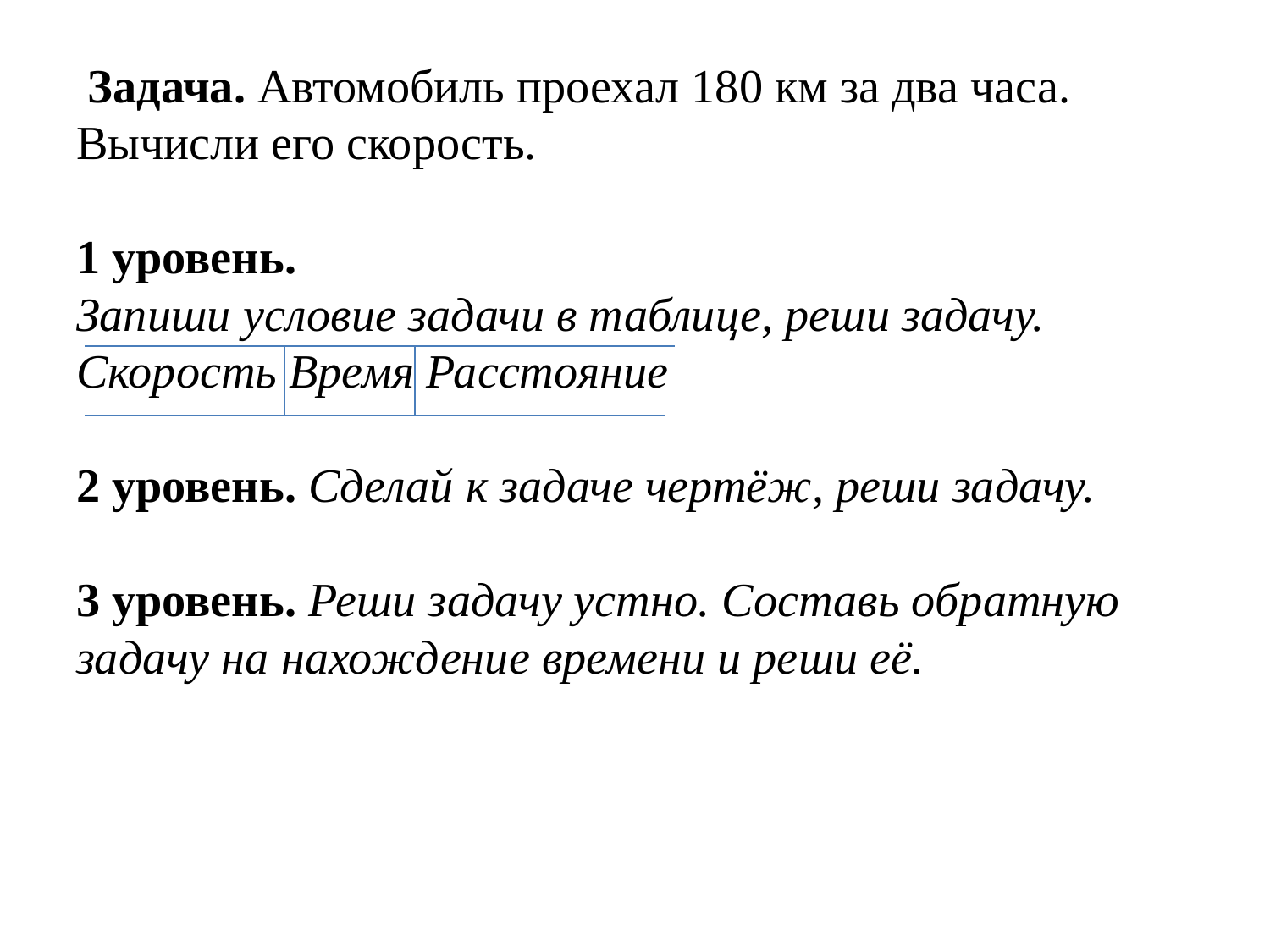

# Задача. Автомобиль проехал 180 км за два часа. Вычисли его скорость. 1 уровень. Запиши условие задачи в таблице, реши задачу. Скорость Время Расстояние   2 уровень. Сделай к задаче чертёж, реши задачу. 3 уровень. Реши задачу устно. Составь обратную задачу на нахождение времени и реши её.